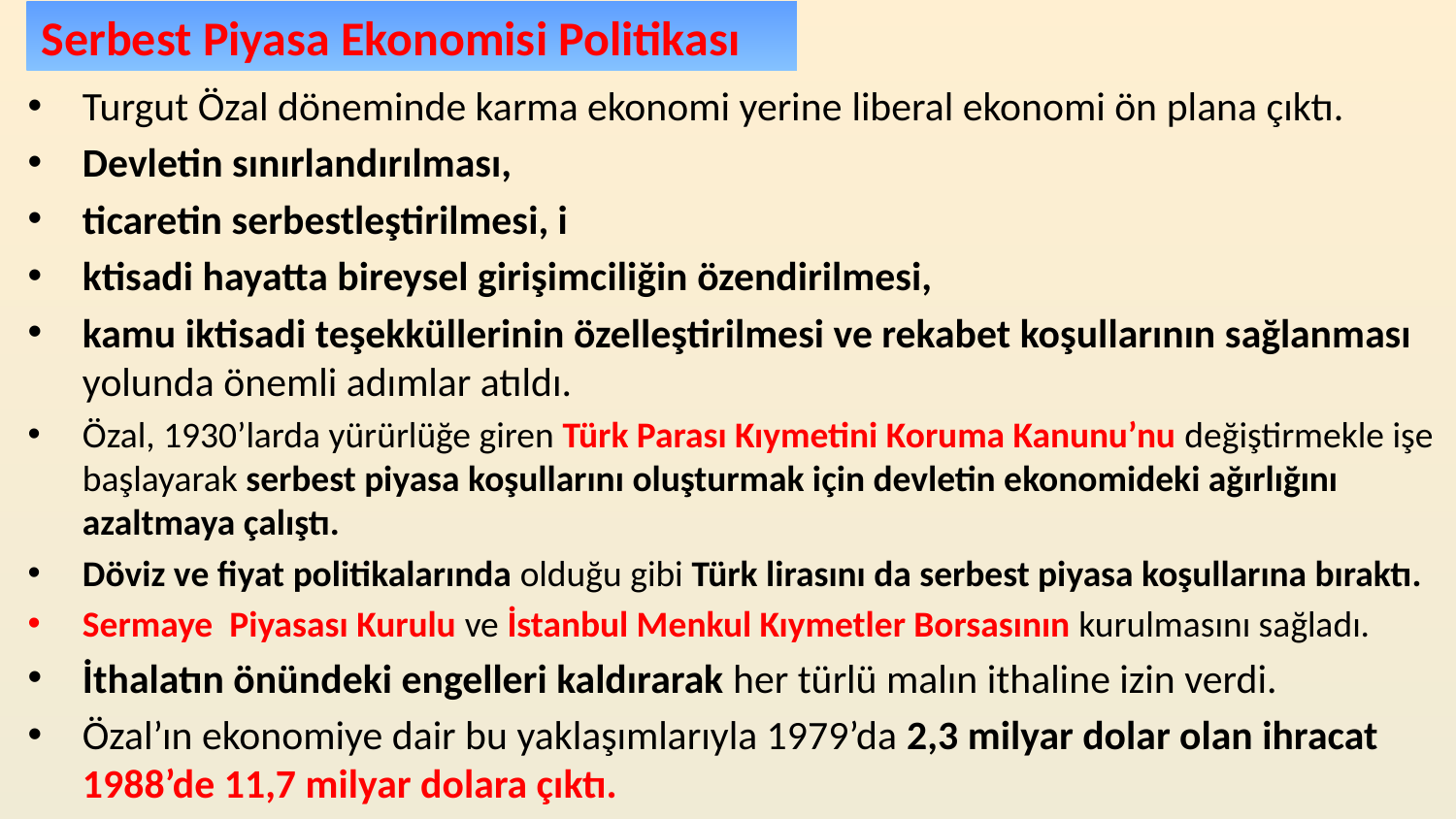

Serbest Piyasa Ekonomisi Politikası
Turgut Özal döneminde karma ekonomi yerine liberal ekonomi ön plana çıktı.
Devletin sınırlandırılması,
ticaretin serbestleştirilmesi, i
ktisadi hayatta bireysel girişimciliğin özendirilmesi,
kamu iktisadi teşekküllerinin özelleştirilmesi ve rekabet koşullarının sağlanması yolunda önemli adımlar atıldı.
Özal, 1930’larda yürürlüğe giren Türk Parası Kıymetini Koruma Kanunu’nu değiştirmekle işe başlayarak serbest piyasa koşullarını oluşturmak için devletin ekonomideki ağırlığını azaltmaya çalıştı.
Döviz ve fiyat politikalarında olduğu gibi Türk lirasını da serbest piyasa koşullarına bıraktı.
Sermaye  Piyasası Kurulu ve İstanbul Menkul Kıymetler Borsasının kurulmasını sağladı.
İthalatın önündeki engelleri kaldırarak her türlü malın ithaline izin verdi.
Özal’ın ekonomiye dair bu yaklaşımlarıyla 1979’da 2,3 milyar dolar olan ihracat 1988’de 11,7 milyar dolara çıktı.